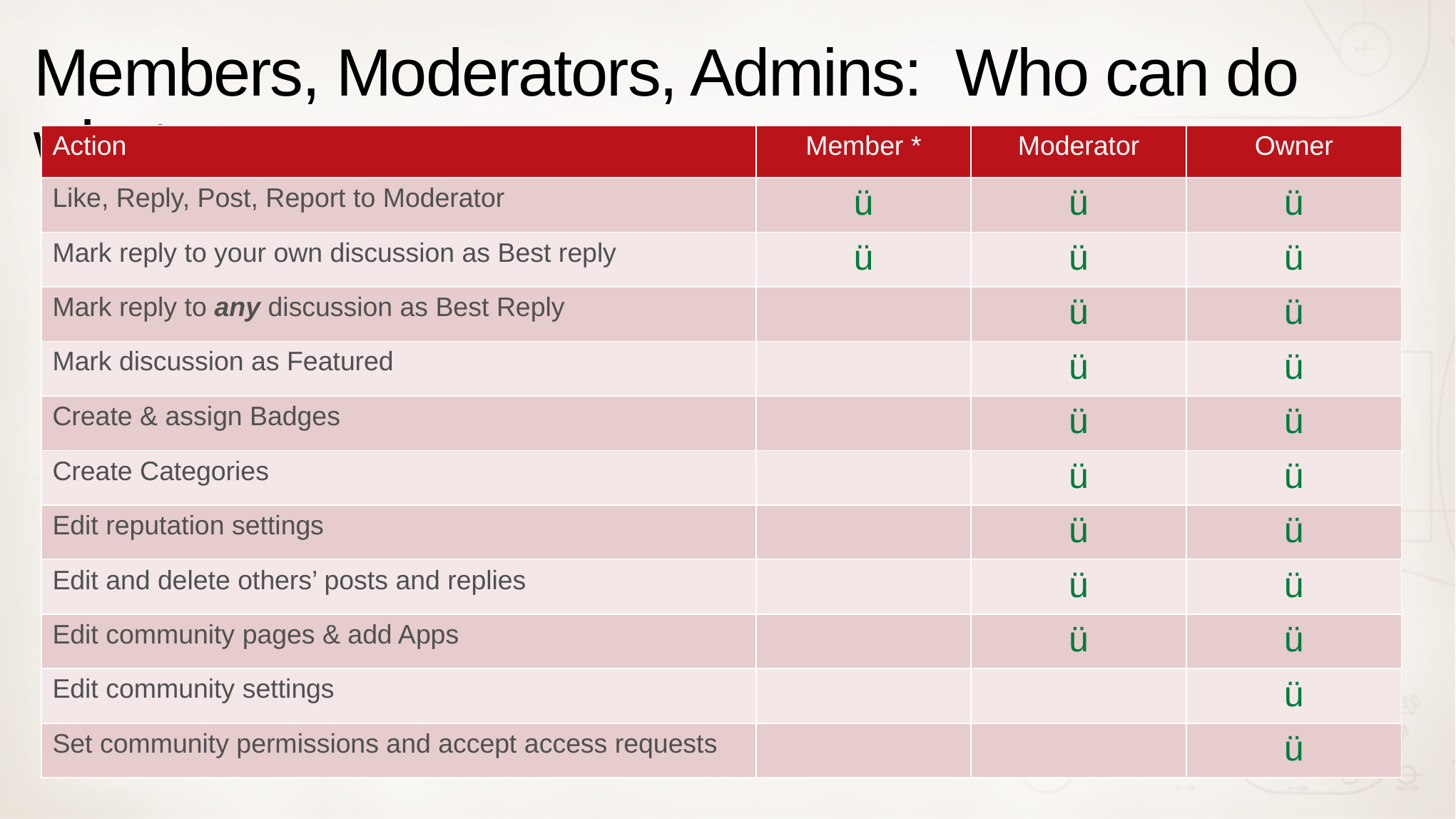

# Members, Moderators, Admins:  Who can do what…
| Action | Member \* | Moderator | Owner |
| --- | --- | --- | --- |
| Like, Reply, Post, Report to Moderator | ü | ü | ü |
| Mark reply to your own discussion as Best reply | ü | ü | ü |
| Mark reply to any discussion as Best Reply |  | ü | ü |
| Mark discussion as Featured |  | ü | ü |
| Create & assign Badges |  | ü | ü |
| Create Categories |  | ü | ü |
| Edit reputation settings |  | ü | ü |
| Edit and delete others’ posts and replies |  | ü | ü |
| Edit community pages & add Apps |  | ü | ü |
| Edit community settings |  |  | ü |
| Set community permissions and accept access requests |  |  | ü |